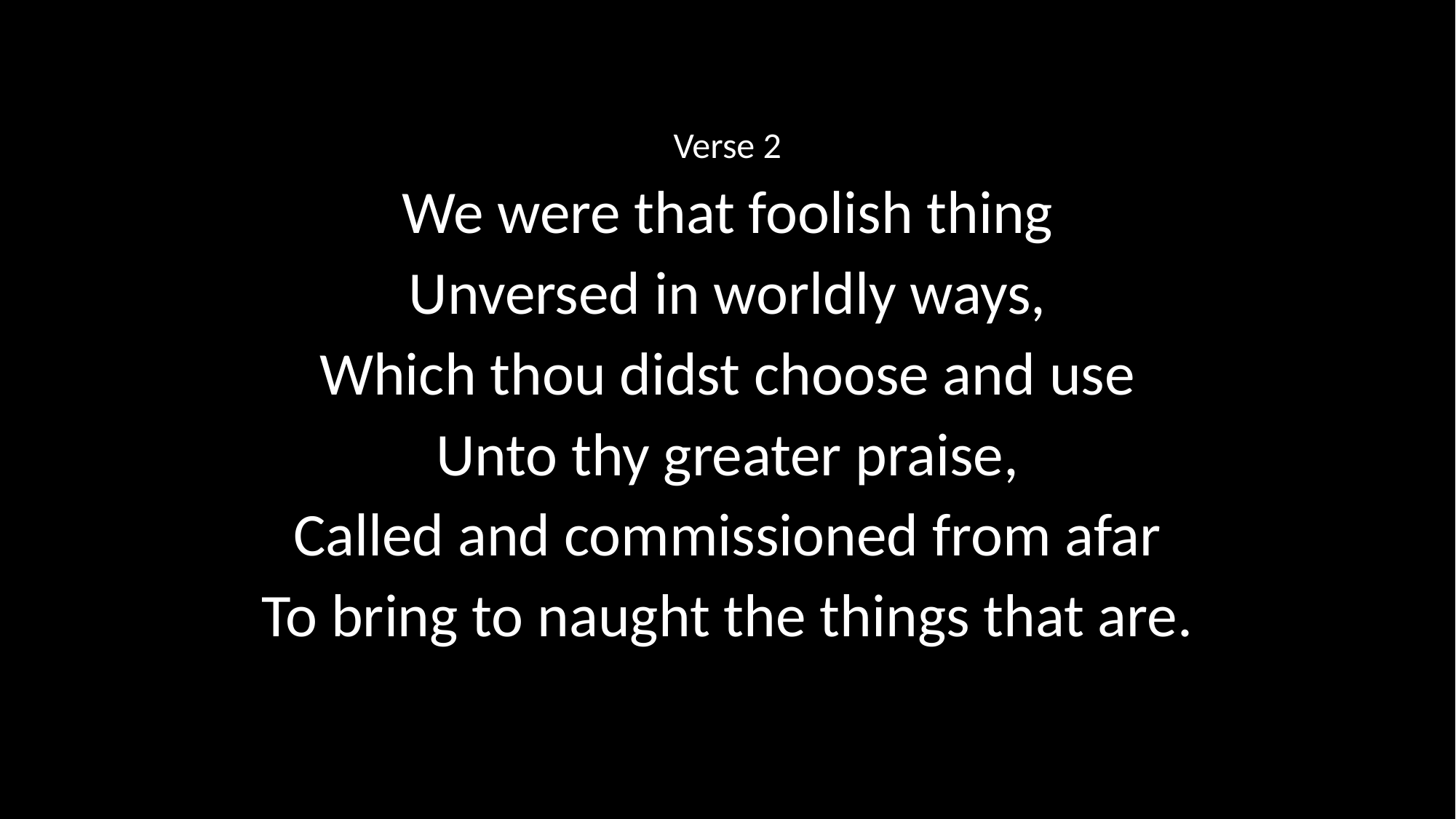

Verse 2
We were that foolish thing
Unversed in worldly ways,
Which thou didst choose and use
Unto thy greater praise,
Called and commissioned from afar
To bring to naught the things that are.